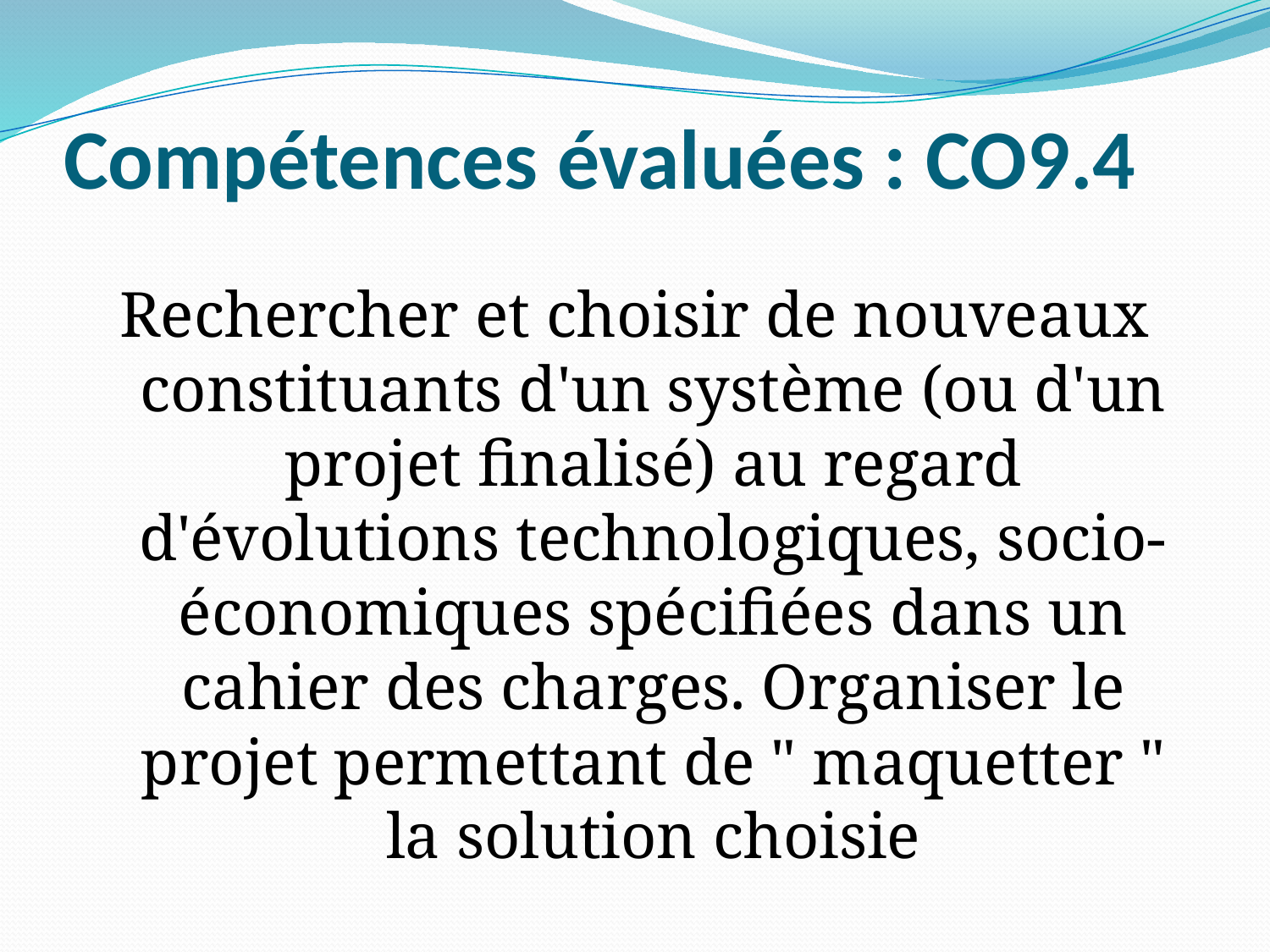

# Compétences évaluées : CO9.4
Rechercher et choisir de nouveaux constituants d'un système (ou d'un projet finalisé) au regard d'évolutions technologiques, socio-économiques spécifiées dans un cahier des charges. Organiser le projet permettant de " maquetter " la solution choisie